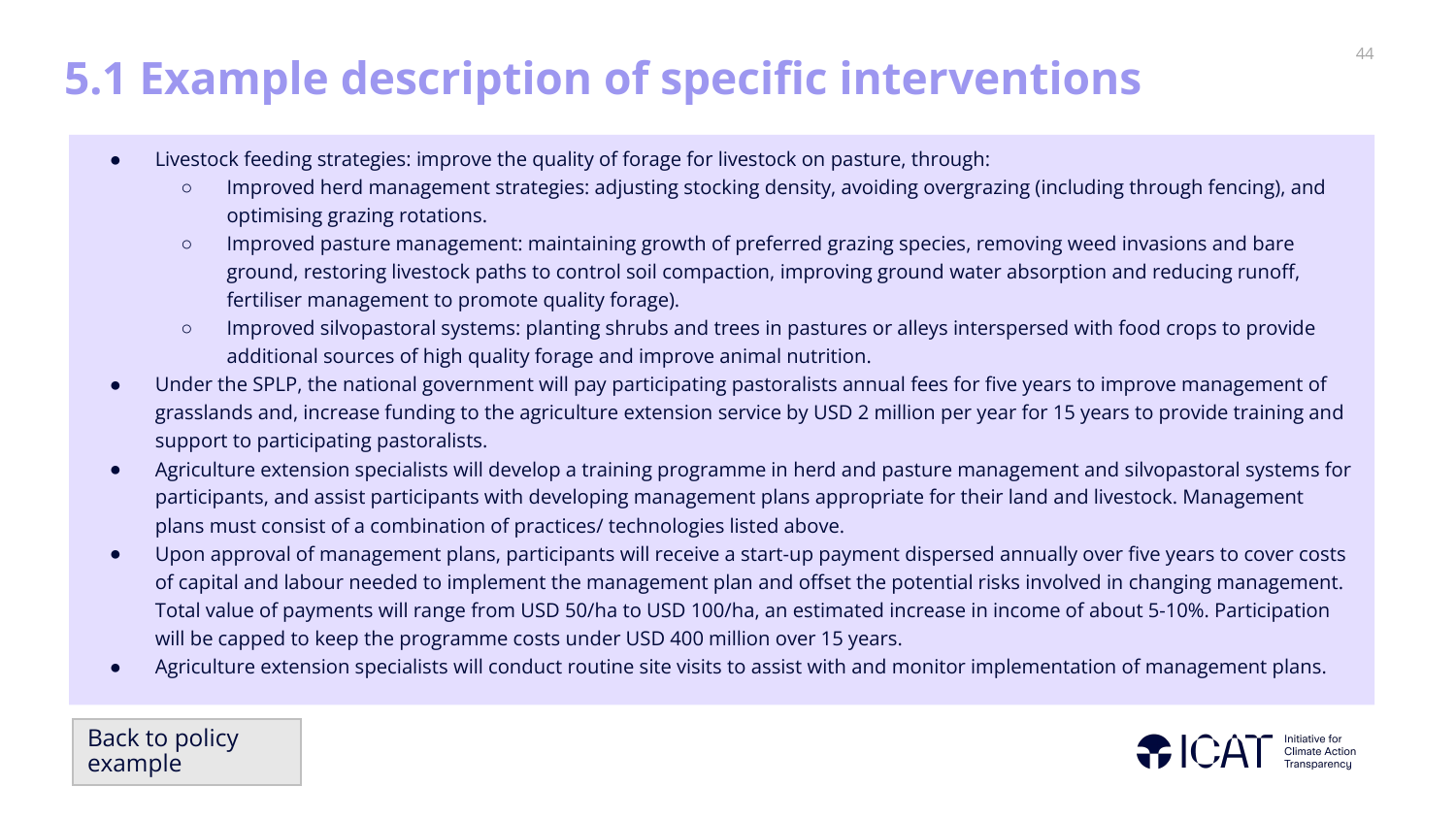

# 5.1 Example description of specific interventions
Livestock feeding strategies: improve the quality of forage for livestock on pasture, through:
Improved herd management strategies: adjusting stocking density, avoiding overgrazing (including through fencing), and optimising grazing rotations.
Improved pasture management: maintaining growth of preferred grazing species, removing weed invasions and bare ground, restoring livestock paths to control soil compaction, improving ground water absorption and reducing runoff, fertiliser management to promote quality forage).
Improved silvopastoral systems: planting shrubs and trees in pastures or alleys interspersed with food crops to provide additional sources of high quality forage and improve animal nutrition.
Under the SPLP, the national government will pay participating pastoralists annual fees for five years to improve management of grasslands and, increase funding to the agriculture extension service by USD 2 million per year for 15 years to provide training and support to participating pastoralists.
Agriculture extension specialists will develop a training programme in herd and pasture management and silvopastoral systems for participants, and assist participants with developing management plans appropriate for their land and livestock. Management plans must consist of a combination of practices/ technologies listed above.
Upon approval of management plans, participants will receive a start-up payment dispersed annually over five years to cover costs of capital and labour needed to implement the management plan and offset the potential risks involved in changing management. Total value of payments will range from USD 50/ha to USD 100/ha, an estimated increase in income of about 5-10%. Participation will be capped to keep the programme costs under USD 400 million over 15 years.
Agriculture extension specialists will conduct routine site visits to assist with and monitor implementation of management plans.
Back to policy example